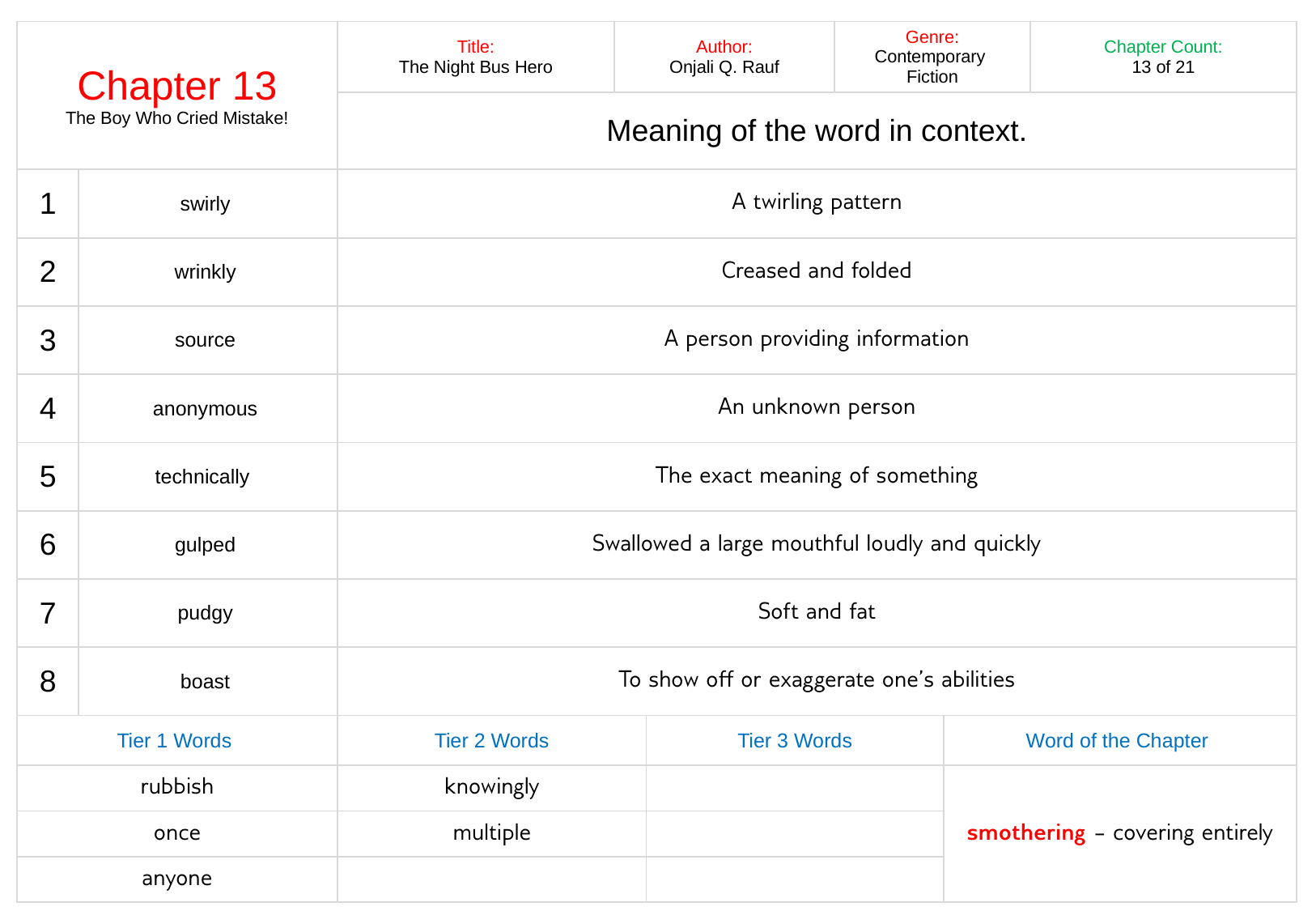

| Chapter 13 The Boy Who Cried Mistake! |  | Title: The Night Bus Hero | Author: Onjali Q. Rauf |  | Genre: Contemporary Fiction | Chapter Word Count: 435 | Chapter Count: 13 of 21 |
| --- | --- | --- | --- | --- | --- | --- | --- |
|  |  | Meaning of the word in context. |  |  |  |  |  |
| 1 | swirly | A twirling pattern |  |  |  |  |  |
| 2 | wrinkly | Creased and folded |  |  |  |  |  |
| 3 | source | A person providing information |  |  |  |  |  |
| 4 | anonymous | An unknown person |  |  |  |  |  |
| 5 | technically | The exact meaning of something |  |  |  |  |  |
| 6 | gulped | Swallowed a large mouthful loudly and quickly |  |  |  |  |  |
| 7 | pudgy | Soft and fat |  |  |  |  |  |
| 8 | boast | To show off or exaggerate one’s abilities |  |  |  |  |  |
| Tier 1 Words |  | Tier 2 Words |  | Tier 3 Words |  | Word of the Chapter |  |
| rubbish |  | knowingly |  |  |  | smothering – covering entirely |  |
| once |  | multiple |  |  |  |  |  |
| anyone |  |  |  |  |  |  |  |